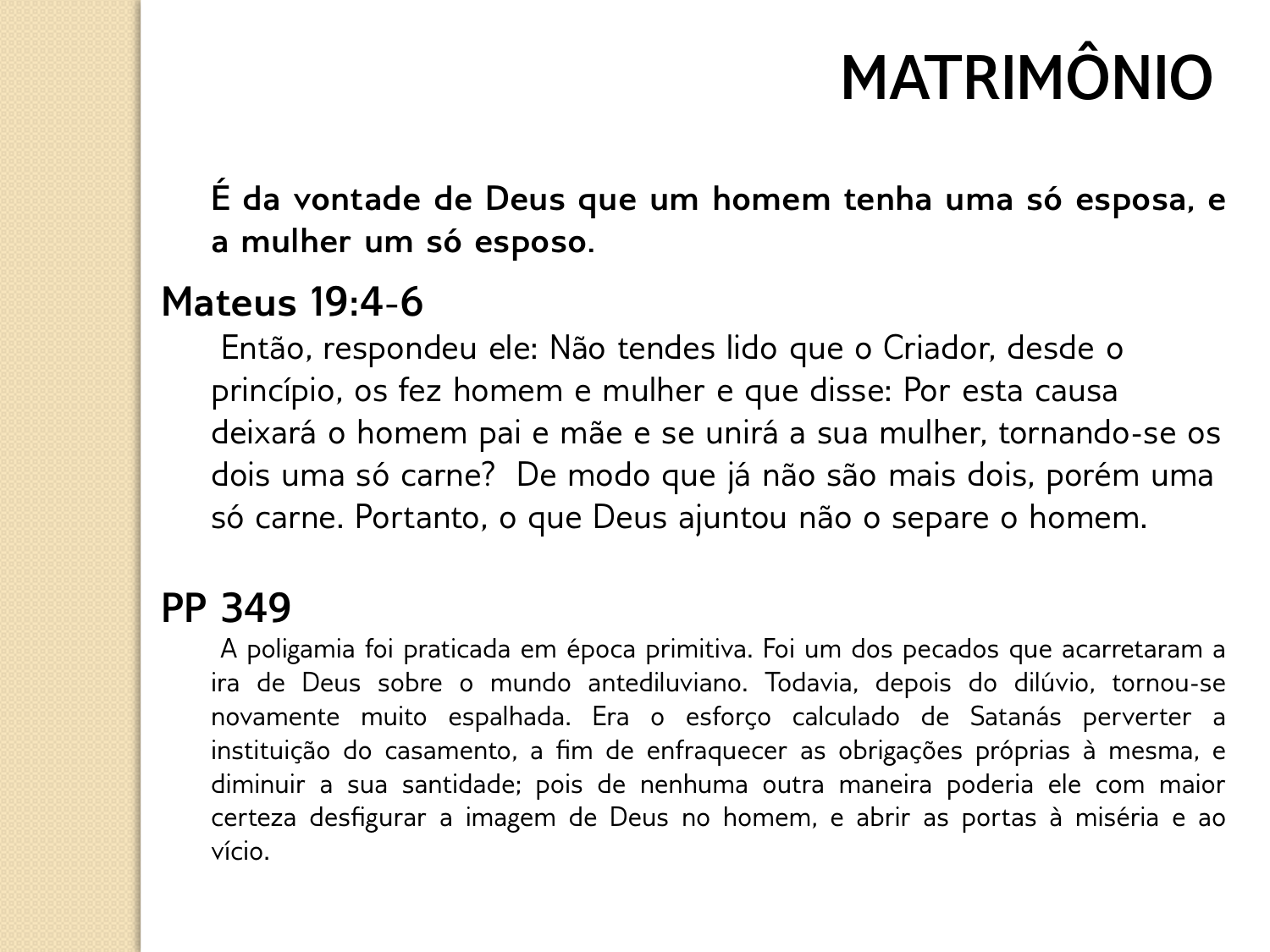

MATRIMÔNIO
É da vontade de Deus que um homem tenha uma só esposa, e a mulher um só esposo.
Mateus 19:4-6
 Então, respondeu ele: Não tendes lido que o Criador, desde o princípio, os fez homem e mulher e que disse: Por esta causa deixará o homem pai e mãe e se unirá a sua mulher, tornando-se os dois uma só carne?  De modo que já não são mais dois, porém uma só carne. Portanto, o que Deus ajuntou não o separe o homem.
PP 349
 A poligamia foi praticada em época primitiva. Foi um dos pecados que acarretaram a ira de Deus sobre o mundo antediluviano. Todavia, depois do dilúvio, tornou-se novamente muito espalhada. Era o esforço calculado de Satanás perverter a instituição do casamento, a fim de enfraquecer as obrigações próprias à mesma, e diminuir a sua santidade; pois de nenhuma outra maneira poderia ele com maior certeza desfigurar a imagem de Deus no homem, e abrir as portas à miséria e ao vício.